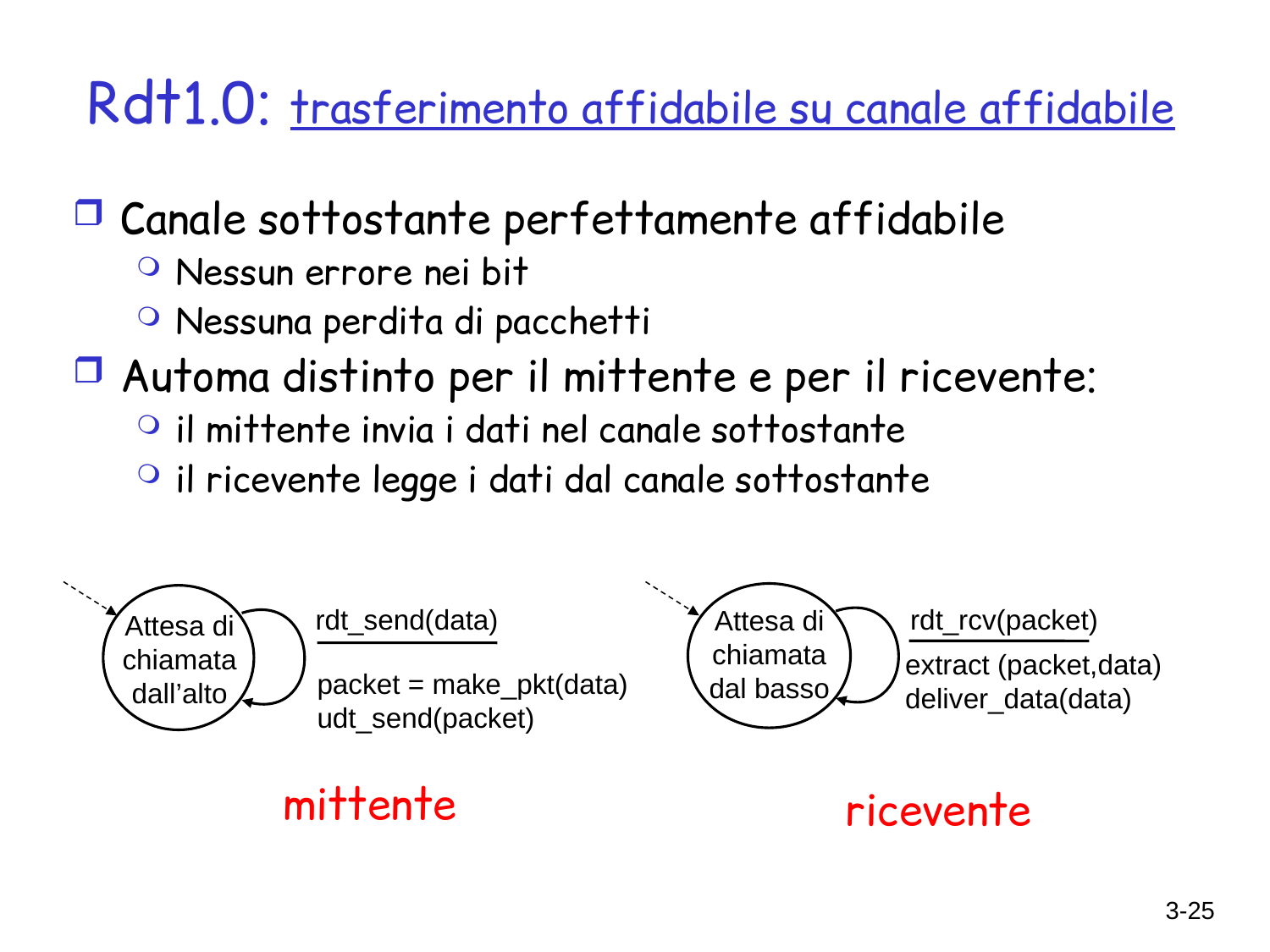

# Rdt1.0: trasferimento affidabile su canale affidabile
Canale sottostante perfettamente affidabile
Nessun errore nei bit
Nessuna perdita di pacchetti
Automa distinto per il mittente e per il ricevente:
il mittente invia i dati nel canale sottostante
il ricevente legge i dati dal canale sottostante

rdt_send(data)
rdt_rcv(packet)
Attesa di chiamata dal basso
Attesa di chiamatadall’alto
extract (packet,data)
deliver_data(data)

packet = make_pkt(data)
udt_send(packet)
mittente
ricevente
3-25